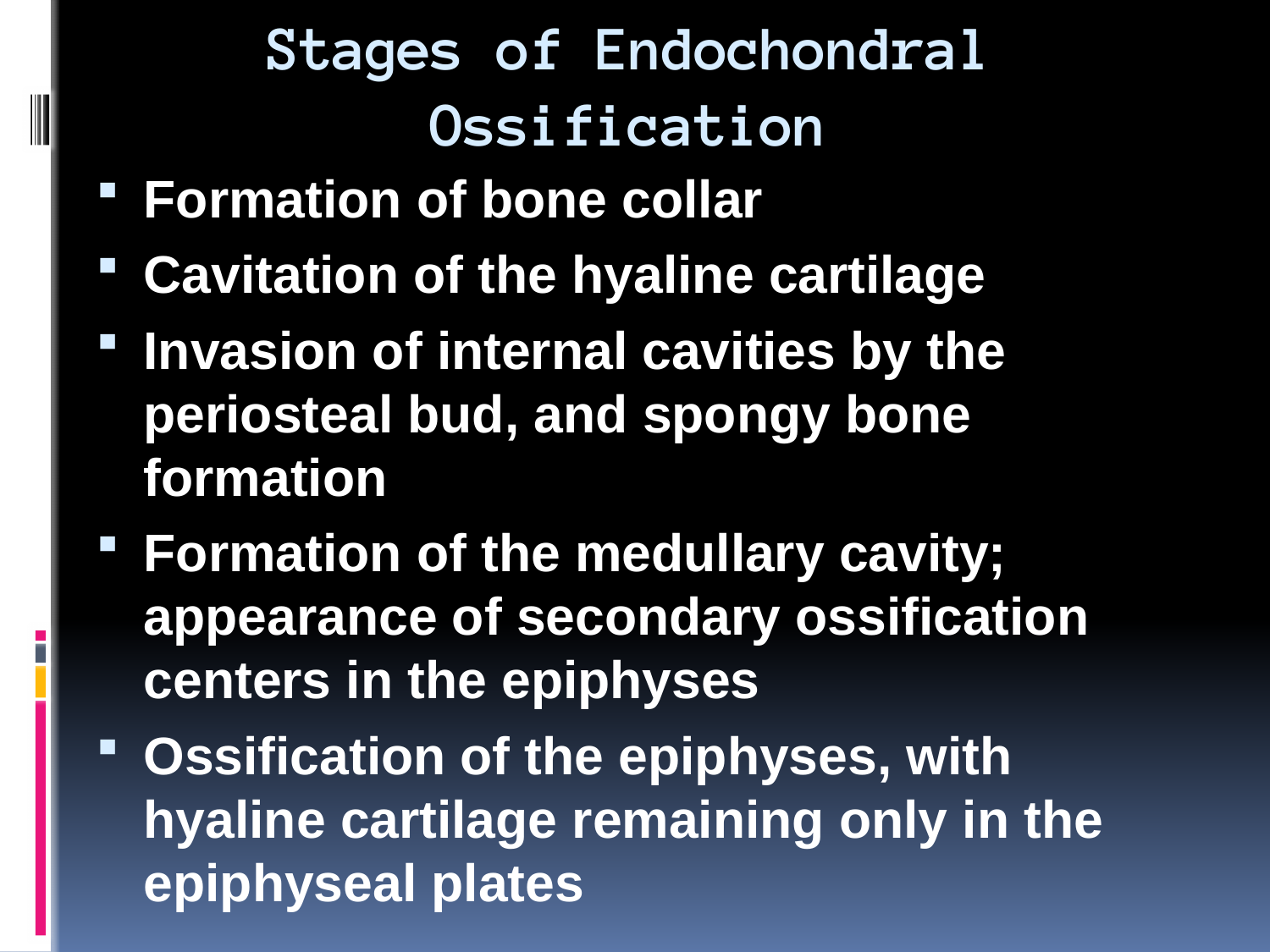

# Stages of Endochondral Ossification
Formation of bone collar
Cavitation of the hyaline cartilage
Invasion of internal cavities by the periosteal bud, and spongy bone formation
Formation of the medullary cavity; appearance of secondary ossification centers in the epiphyses
Ossification of the epiphyses, with hyaline cartilage remaining only in the epiphyseal plates